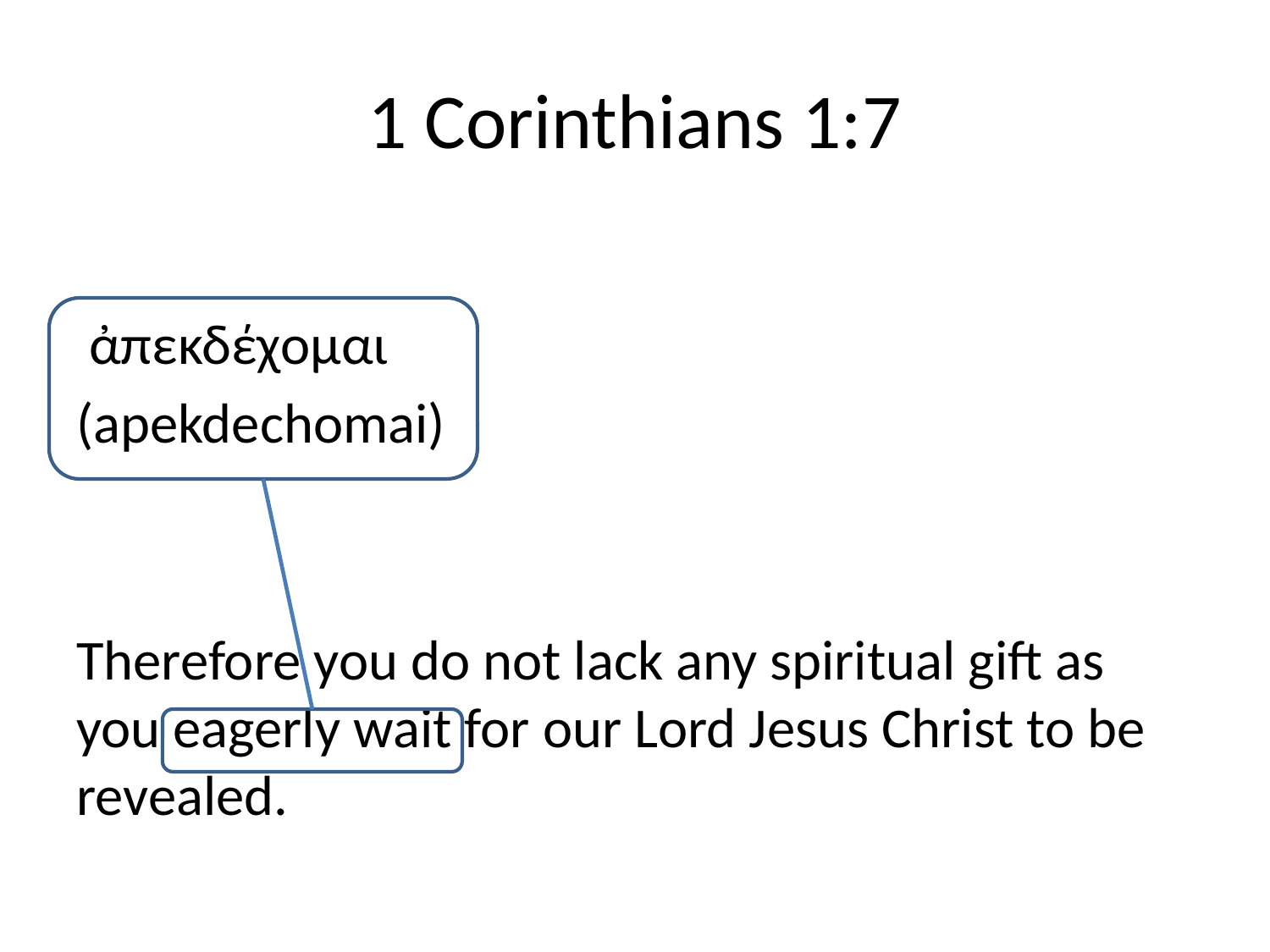

# 1 Corinthians 1:7

 ἀπεκδέχομαι
(apekdechomai)

Therefore you do not lack any spiritual gift as you eagerly wait for our Lord Jesus Christ to be revealed.